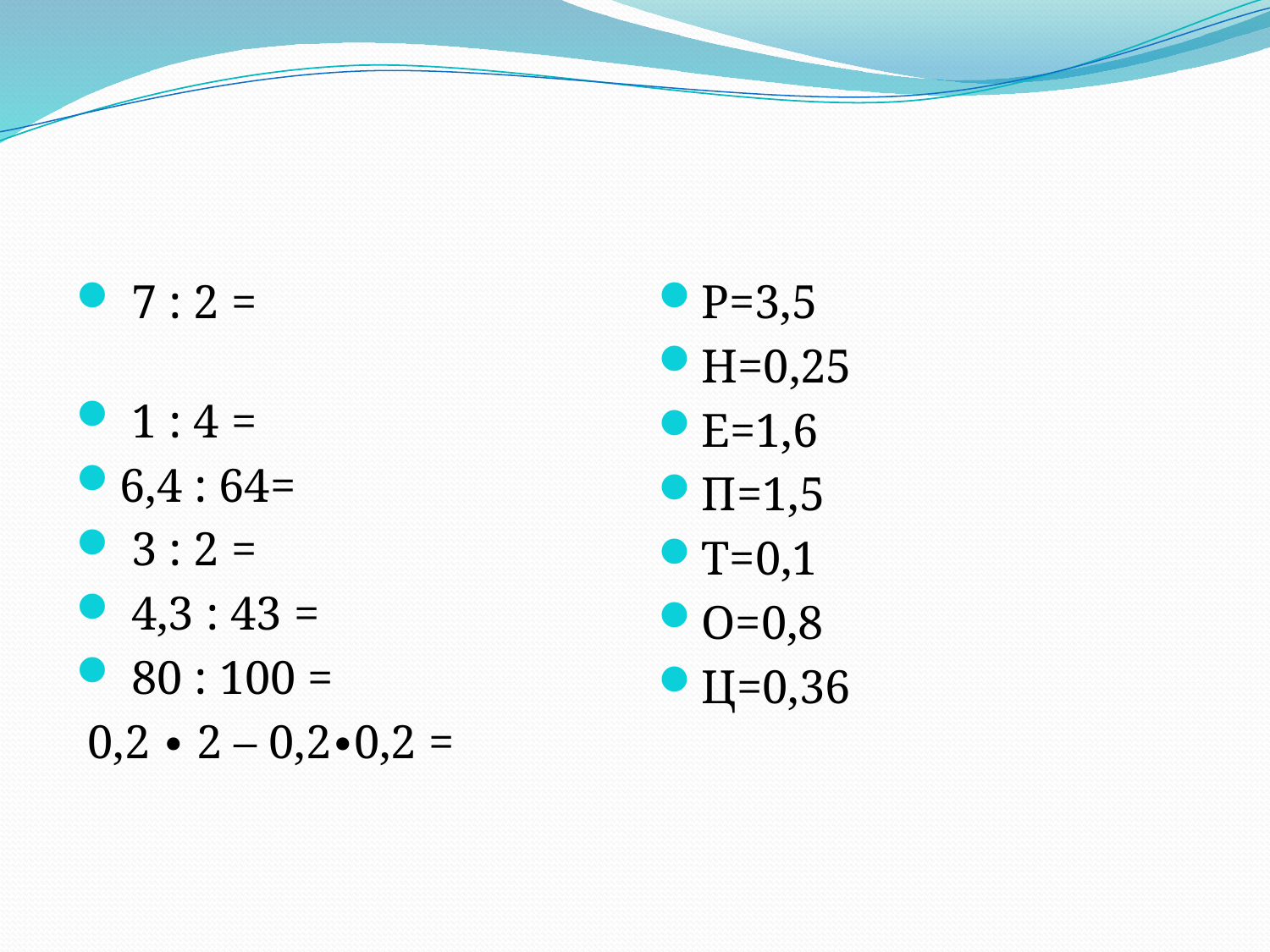

#
 7 : 2 =
 1 : 4 =
6,4 : 64=
 3 : 2 =
 4,3 : 43 =
 80 : 100 =
 0,2 ∙ 2 – 0,2∙0,2 =

Р=3,5
Н=0,25
Е=1,6
П=1,5
Т=0,1
О=0,8
Ц=0,36